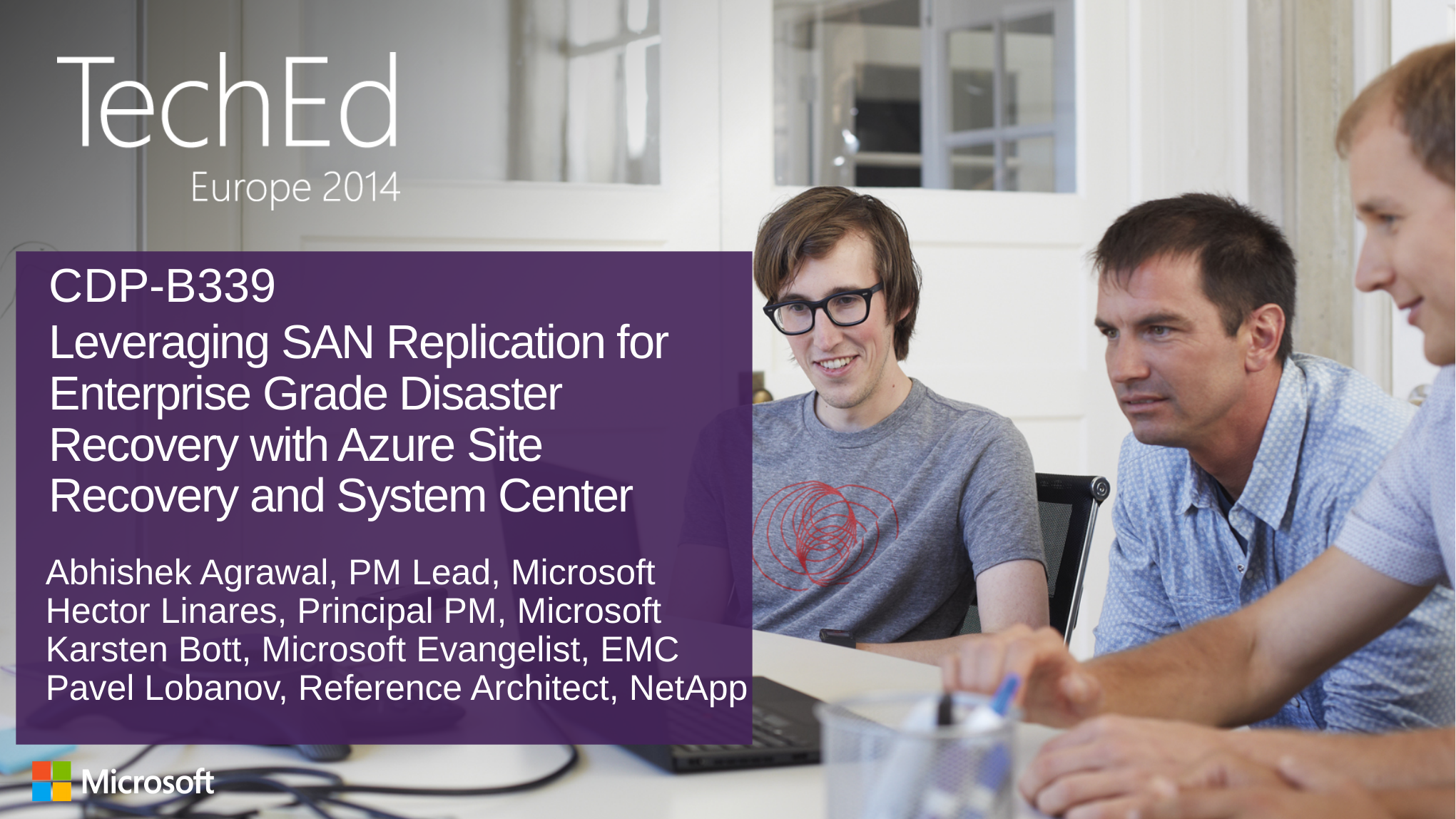

CDP-B339
# Leveraging SAN Replication for Enterprise Grade Disaster Recovery with Azure Site Recovery and System Center
Abhishek Agrawal, PM Lead, Microsoft
Hector Linares, Principal PM, Microsoft
Karsten Bott, Microsoft Evangelist, EMC
Pavel Lobanov, Reference Architect, NetApp